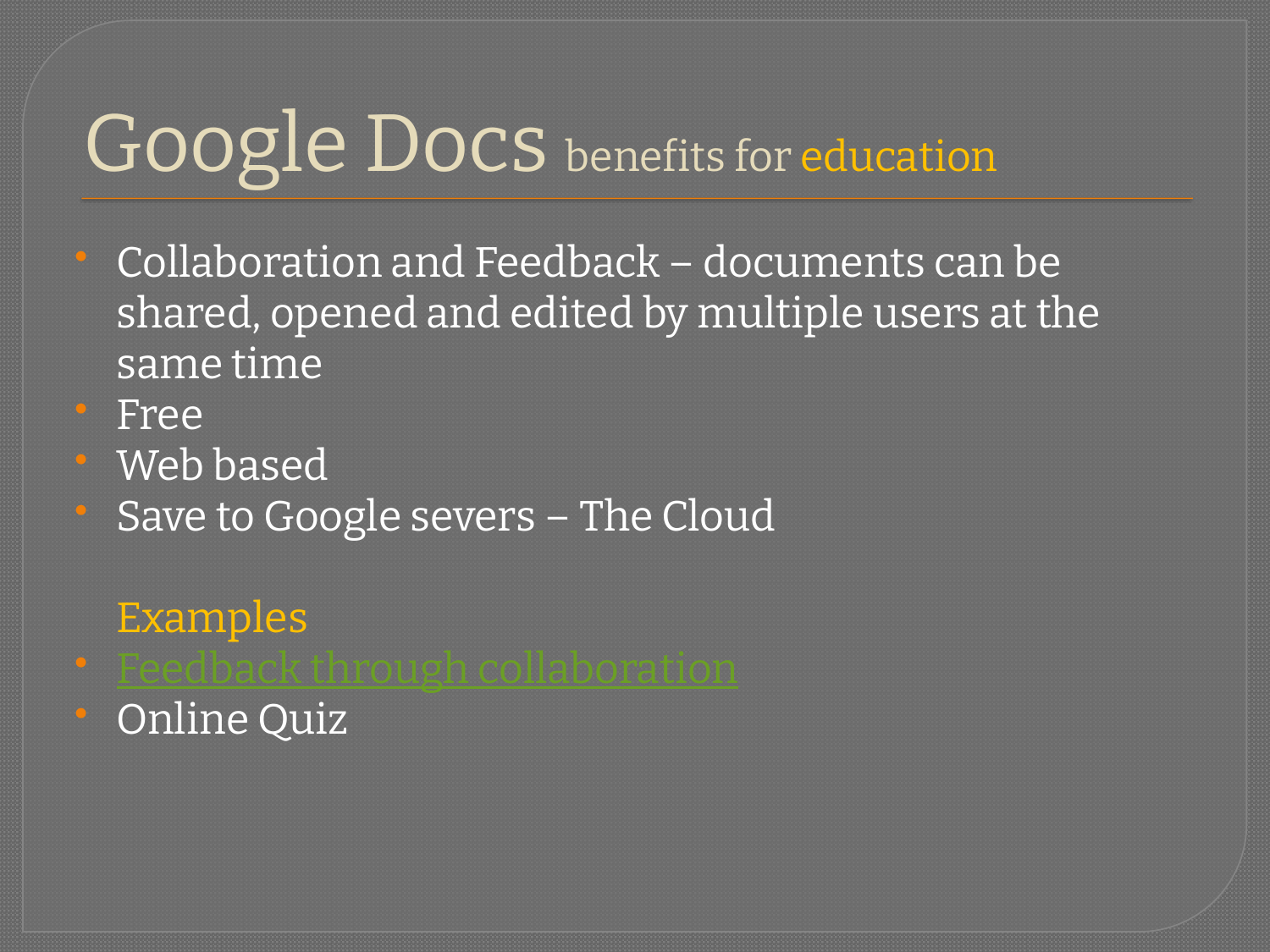

# Google Docs benefits for education
Collaboration and Feedback – documents can be shared, opened and edited by multiple users at the same time
Free
Web based
Save to Google severs – The Cloud

	Examples
Feedback through collaboration
Online Quiz